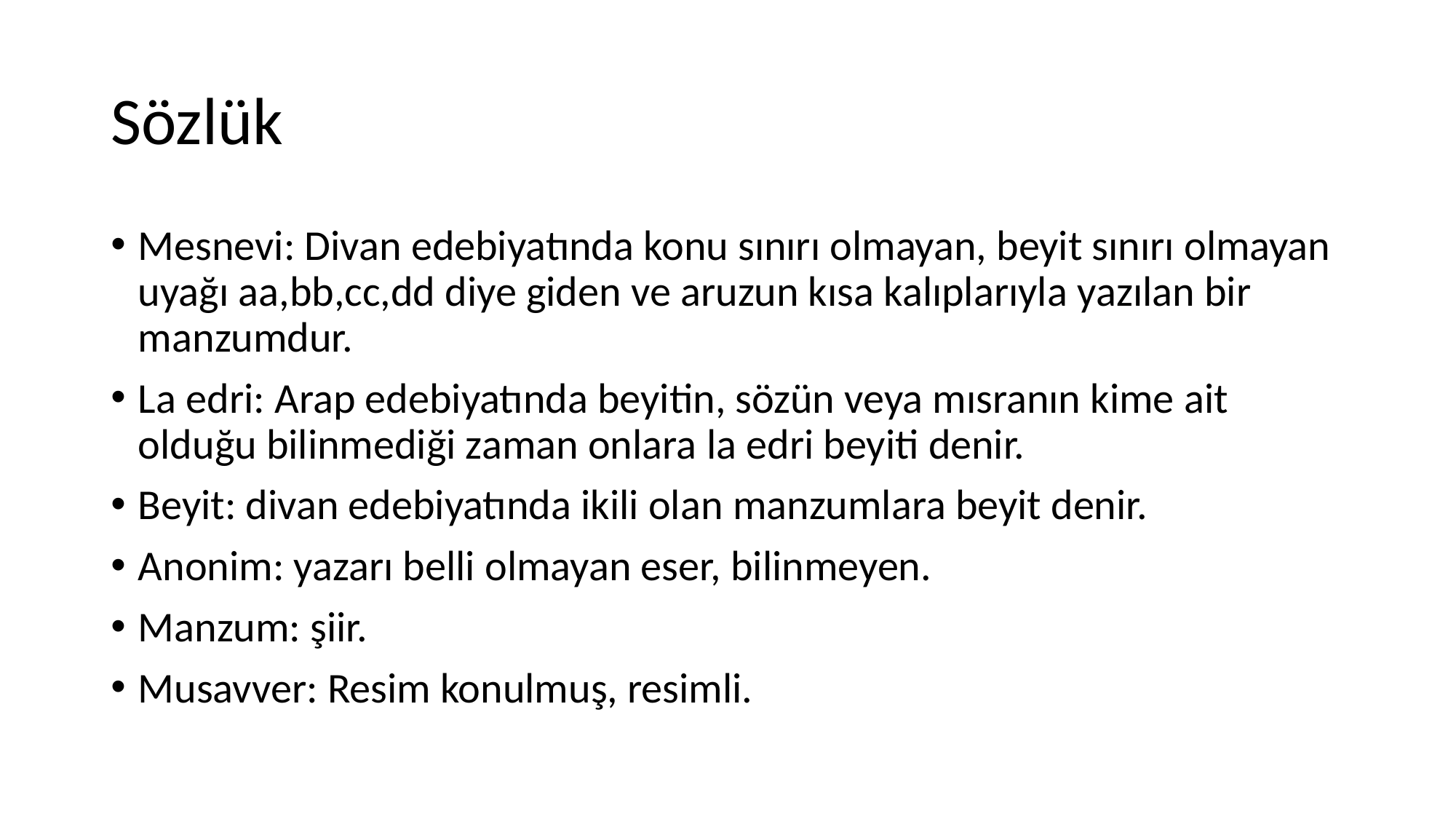

# Sözlük
Mesnevi: Divan edebiyatında konu sınırı olmayan, beyit sınırı olmayan uyağı aa,bb,cc,dd diye giden ve aruzun kısa kalıplarıyla yazılan bir manzumdur.
La edri: Arap edebiyatında beyitin, sözün veya mısranın kime ait olduğu bilinmediği zaman onlara la edri beyiti denir.
Beyit: divan edebiyatında ikili olan manzumlara beyit denir.
Anonim: yazarı belli olmayan eser, bilinmeyen.
Manzum: şiir.
Musavver: Resim konulmuş, resimli.